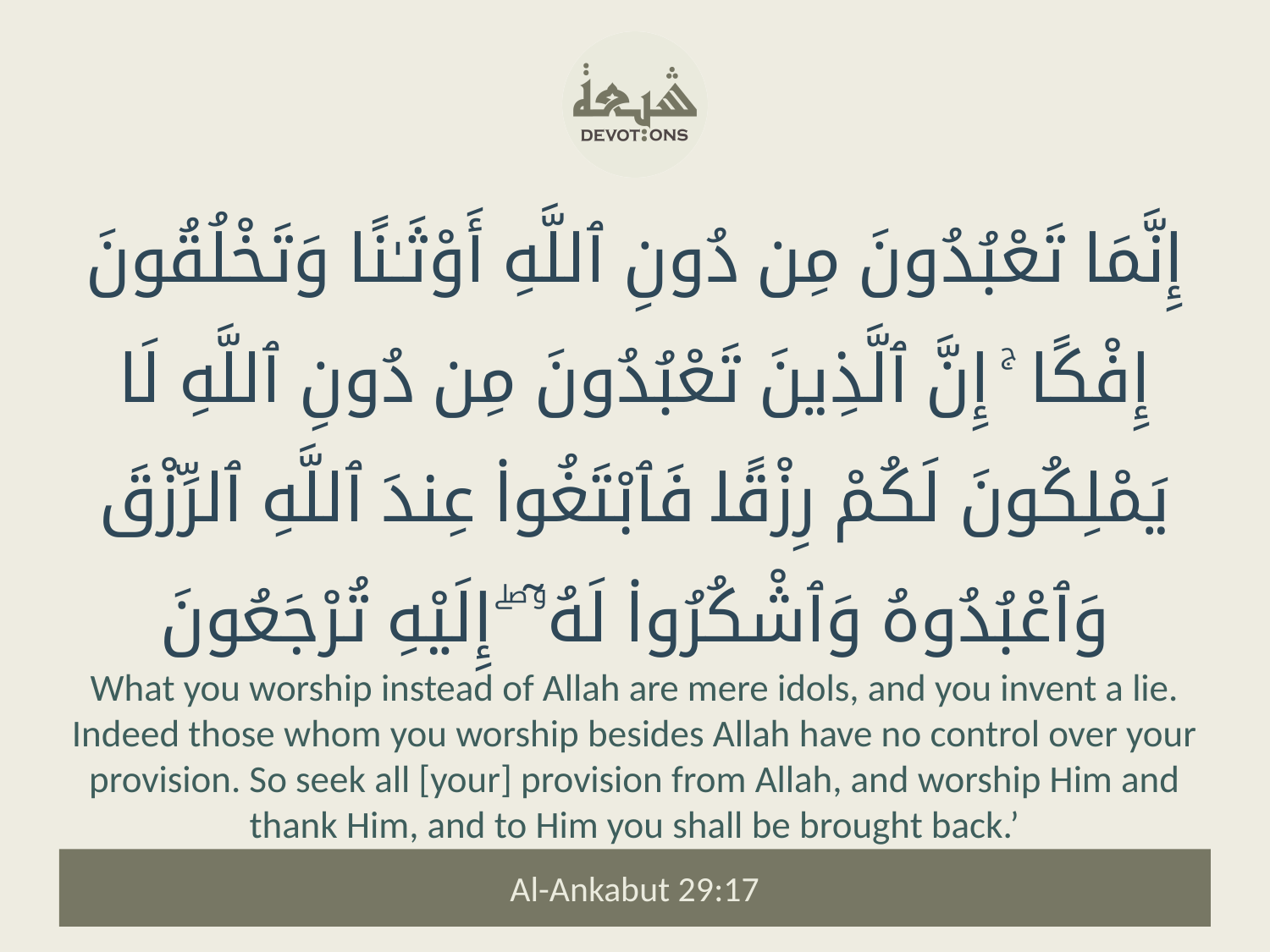

إِنَّمَا تَعْبُدُونَ مِن دُونِ ٱللَّهِ أَوْثَـٰنًا وَتَخْلُقُونَ إِفْكًا ۚ إِنَّ ٱلَّذِينَ تَعْبُدُونَ مِن دُونِ ٱللَّهِ لَا يَمْلِكُونَ لَكُمْ رِزْقًا فَٱبْتَغُوا۟ عِندَ ٱللَّهِ ٱلرِّزْقَ وَٱعْبُدُوهُ وَٱشْكُرُوا۟ لَهُۥٓ ۖ إِلَيْهِ تُرْجَعُونَ
What you worship instead of Allah are mere idols, and you invent a lie. Indeed those whom you worship besides Allah have no control over your provision. So seek all [your] provision from Allah, and worship Him and thank Him, and to Him you shall be brought back.’
Al-Ankabut 29:17